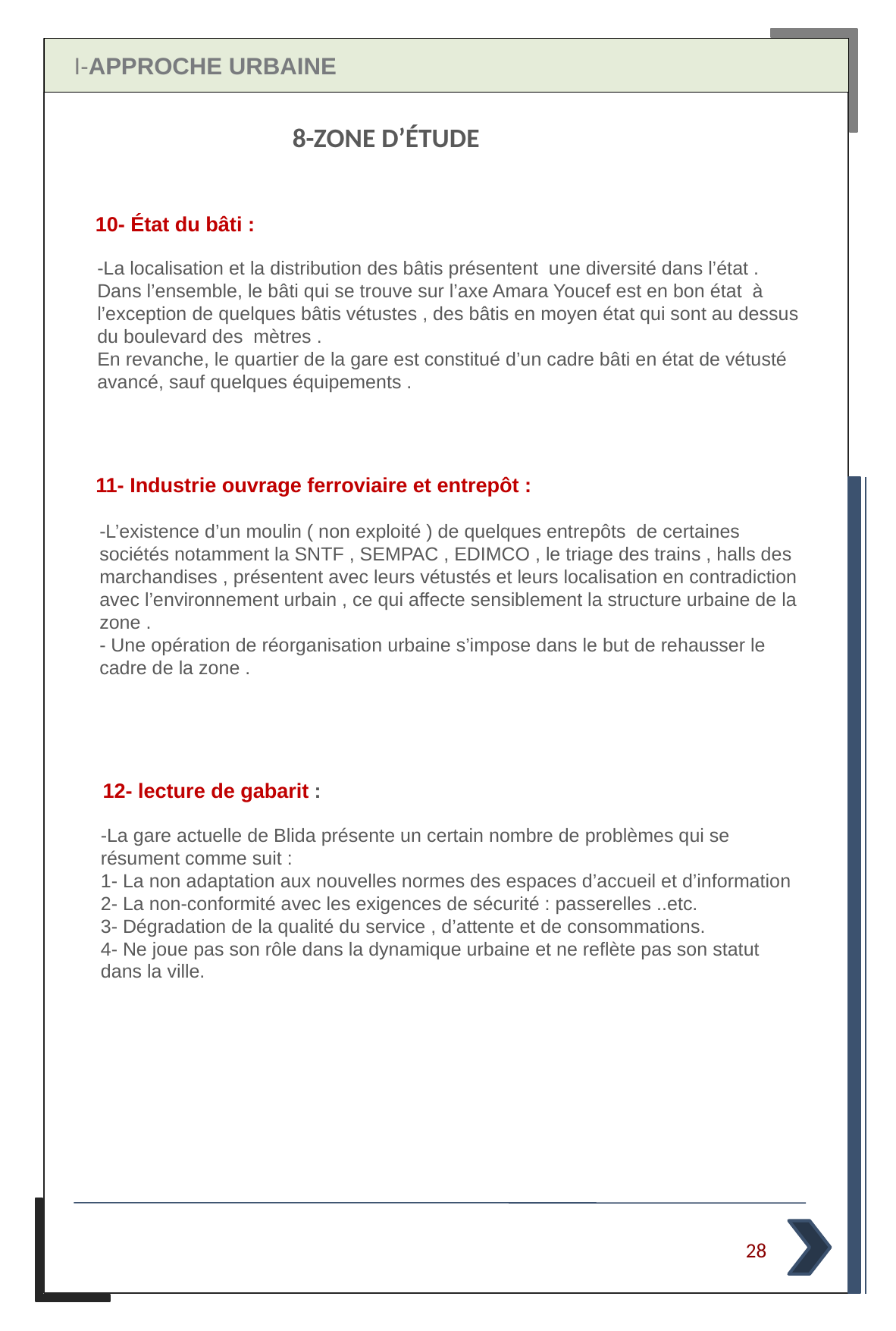

I-APPROCHE URBAINE
8-ZONE D’ÉTUDE
10- État du bâti :
-La localisation et la distribution des bâtis présentent  une diversité dans l’état .
Dans l’ensemble, le bâti qui se trouve sur l’axe Amara Youcef est en bon état  à l’exception de quelques bâtis vétustes , des bâtis en moyen état qui sont au dessus du boulevard des  mètres .
En revanche, le quartier de la gare est constitué d’un cadre bâti en état de vétusté avancé, sauf quelques équipements .
11- Industrie ouvrage ferroviaire et entrepôt :

-L’existence d’un moulin ( non exploité ) de quelques entrepôts  de certaines sociétés notamment la SNTF , SEMPAC , EDIMCO , le triage des trains , halls des marchandises , présentent avec leurs vétustés et leurs localisation en contradiction avec l’environnement urbain , ce qui affecte sensiblement la structure urbaine de la zone .
- Une opération de réorganisation urbaine s’impose dans le but de rehausser le cadre de la zone .

12- lecture de gabarit :
-La gare actuelle de Blida présente un certain nombre de problèmes qui se résument comme suit :
1- La non adaptation aux nouvelles normes des espaces d’accueil et d’information
2- La non-conformité avec les exigences de sécurité : passerelles ..etc.
3- Dégradation de la qualité du service , d’attente et de consommations.
4- Ne joue pas son rôle dans la dynamique urbaine et ne reflète pas son statut dans la ville.

28